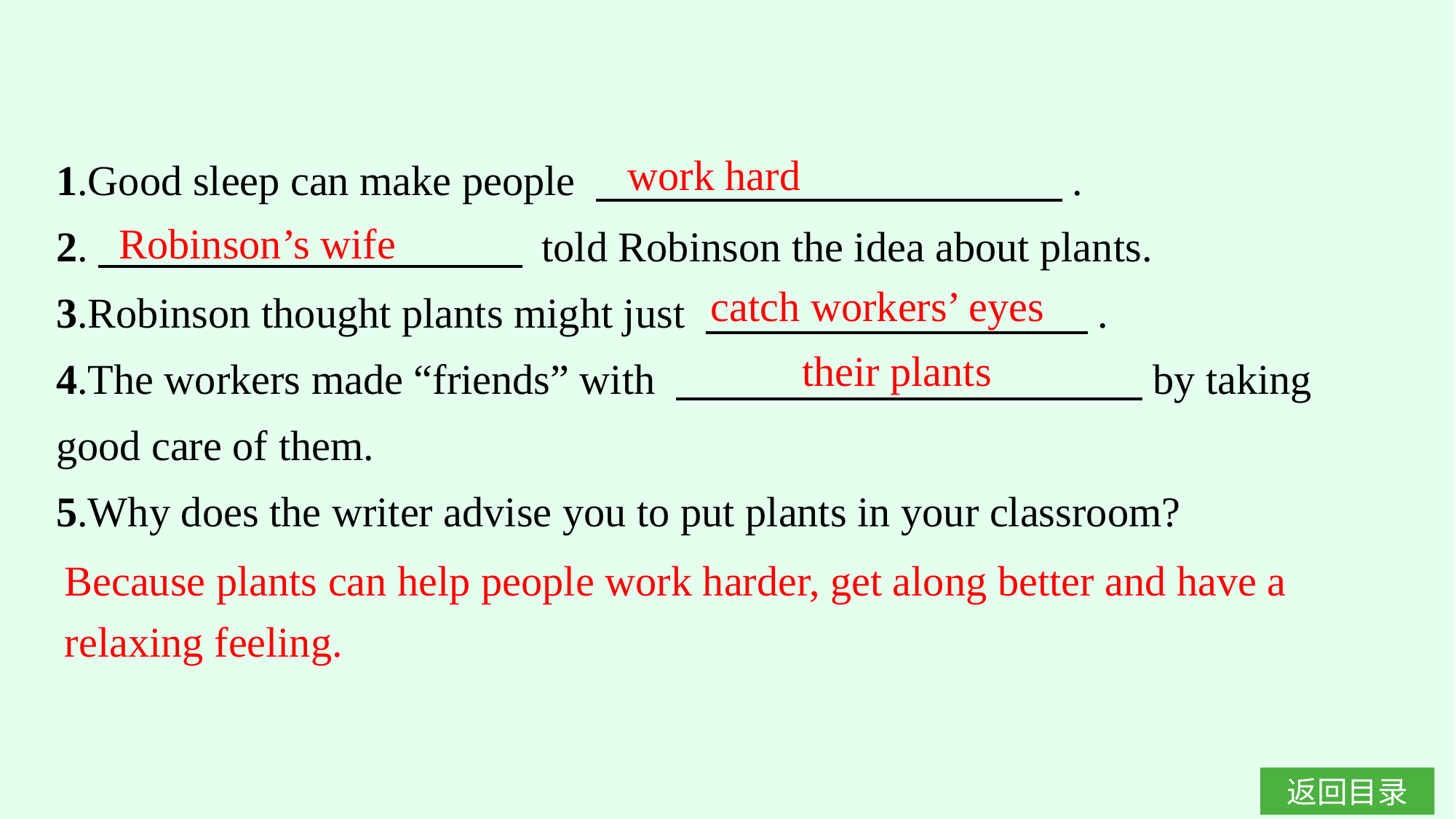

1.Good sleep can make people 　　　　　　　　　　　.
2.　　　　　　　　　　 told Robinson the idea about plants.
3.Robinson thought plants might just 　　　　　　　　　.
4.The workers made “friends” with 　　　　　　　　　　　by taking good care of them.
5.Why does the writer advise you to put plants in your classroom?
work hard
Robinson’s wife
catch workers’ eyes
their plants
Because plants can help people work harder, get along better and have a relaxing feeling.